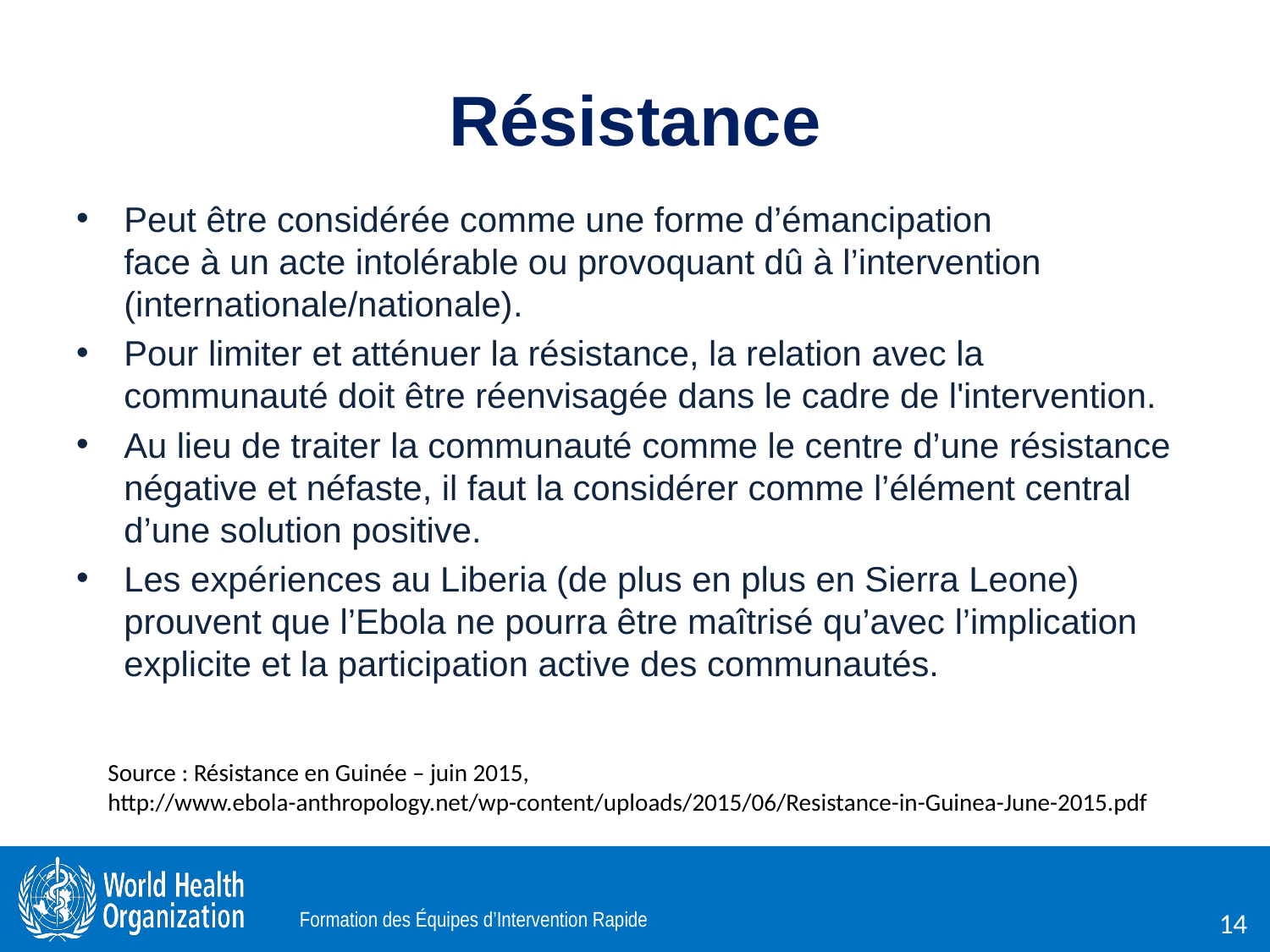

# Résistance
Peut être considérée comme une forme d’émancipation
face à un acte intolérable ou provoquant dû à l’intervention (internationale/nationale).
Pour limiter et atténuer la résistance, la relation avec la communauté doit être réenvisagée dans le cadre de l'intervention.
Au lieu de traiter la communauté comme le centre d’une résistance négative et néfaste, il faut la considérer comme l’élément central d’une solution positive.
Les expériences au Liberia (de plus en plus en Sierra Leone) prouvent que l’Ebola ne pourra être maîtrisé qu’avec l’implication explicite et la participation active des communautés.
Source : Résistance en Guinée – juin 2015, http://www.ebola-anthropology.net/wp-content/uploads/2015/06/Resistance-in-Guinea-June-2015.pdf